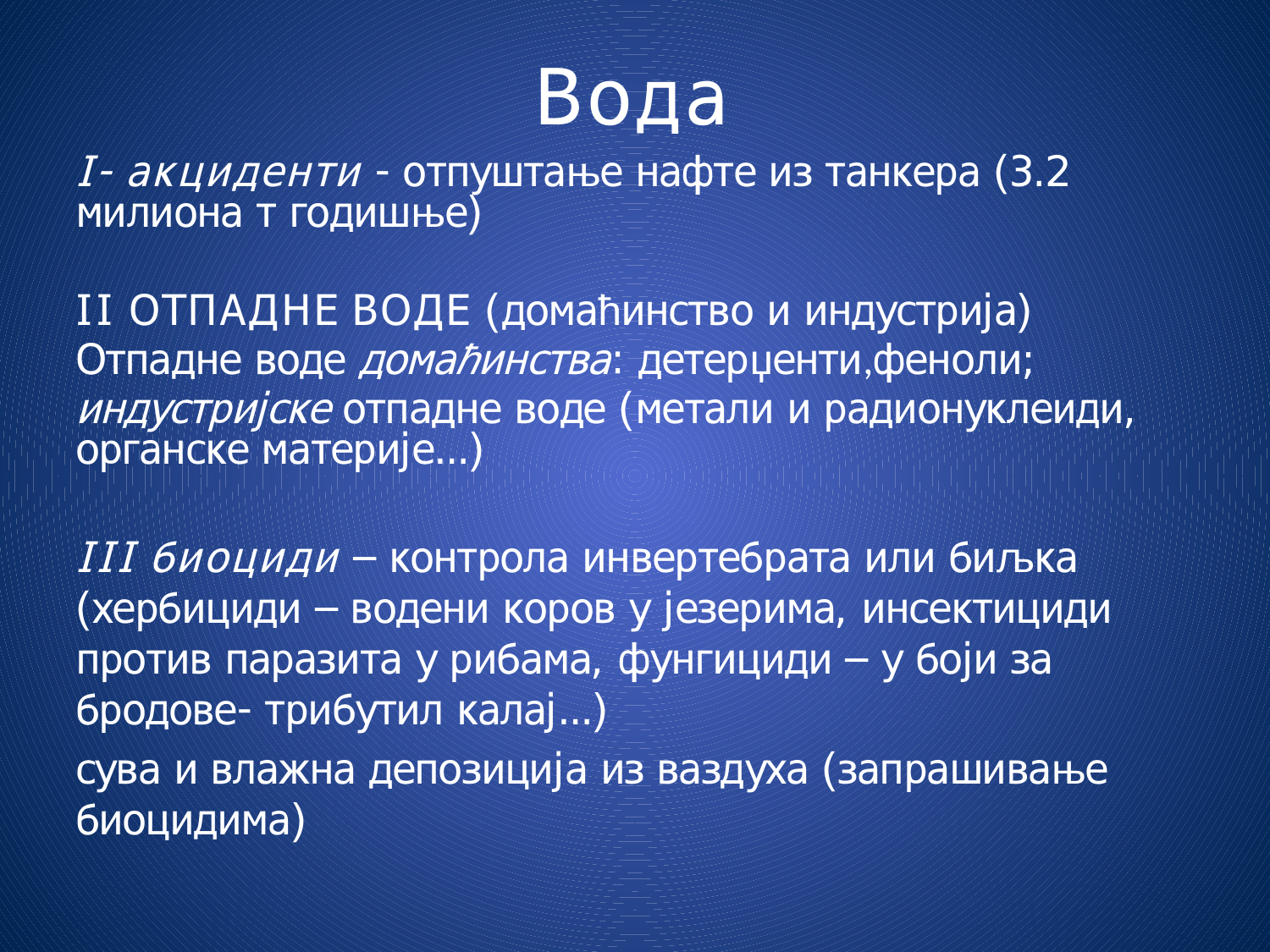

# Вода
I- акциденти - отпуштање нафте из танкера (3.2 милиона т годишње)

II ОТПАДНЕ ВОДЕ (домаћинство и индустрија)
Отпадне воде домаћинства: детерџенти,феноли;
индустријске отпадне воде (метали и радионуклеиди, органске материје…)

III биоциди – контрола инвертебрата или биљка (хербициди – водени коров у језерима, инсектициди против паразита у рибама, фунгициди – у боји за бродове- трибутил калај…)
сува и влажна депозиција из ваздуха (запрашивање биоцидима)